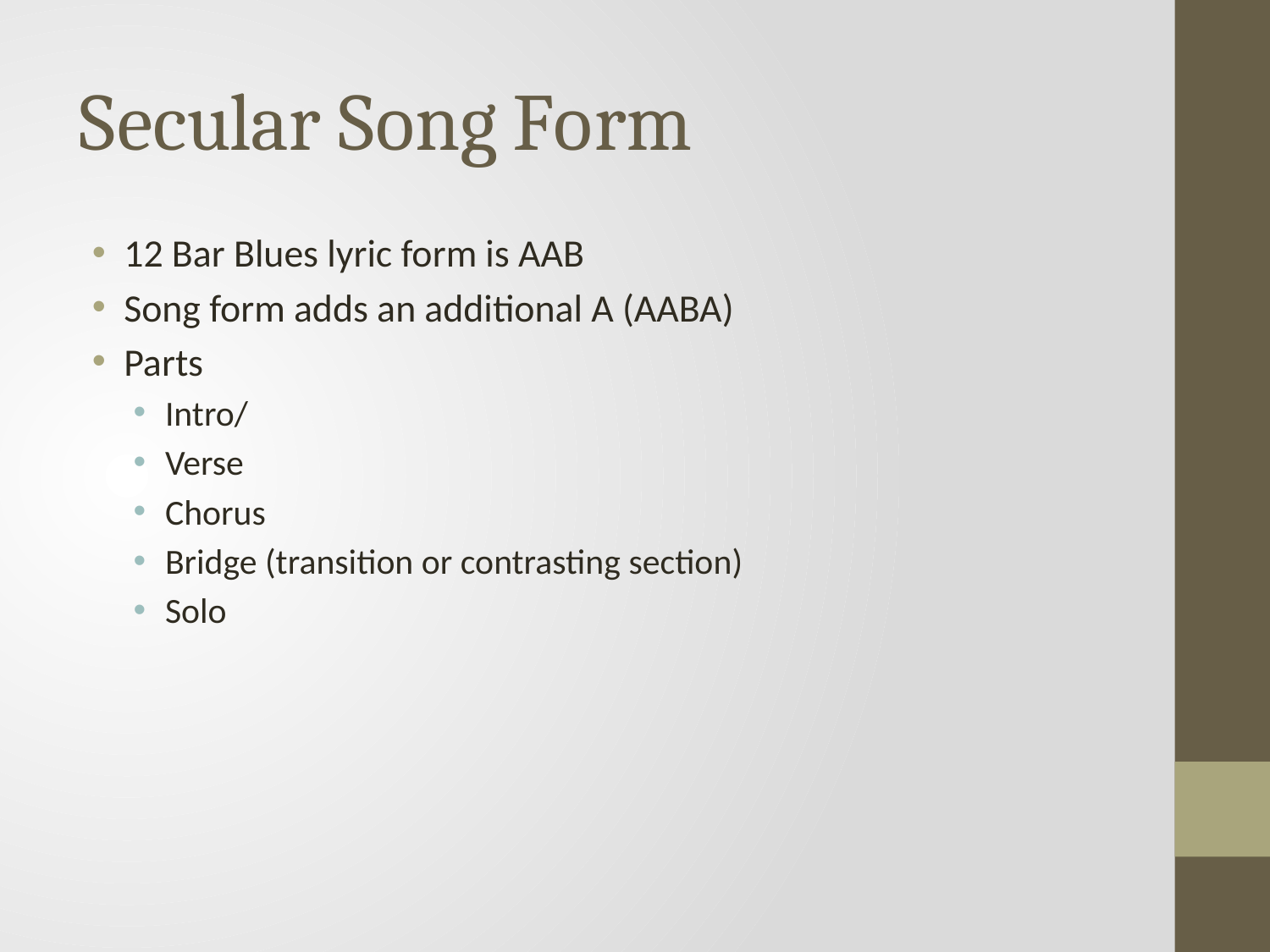

# Secular Song Form
12 Bar Blues lyric form is AAB
Song form adds an additional A (AABA)
Parts
Intro/
Verse
Chorus
Bridge (transition or contrasting section)
Solo